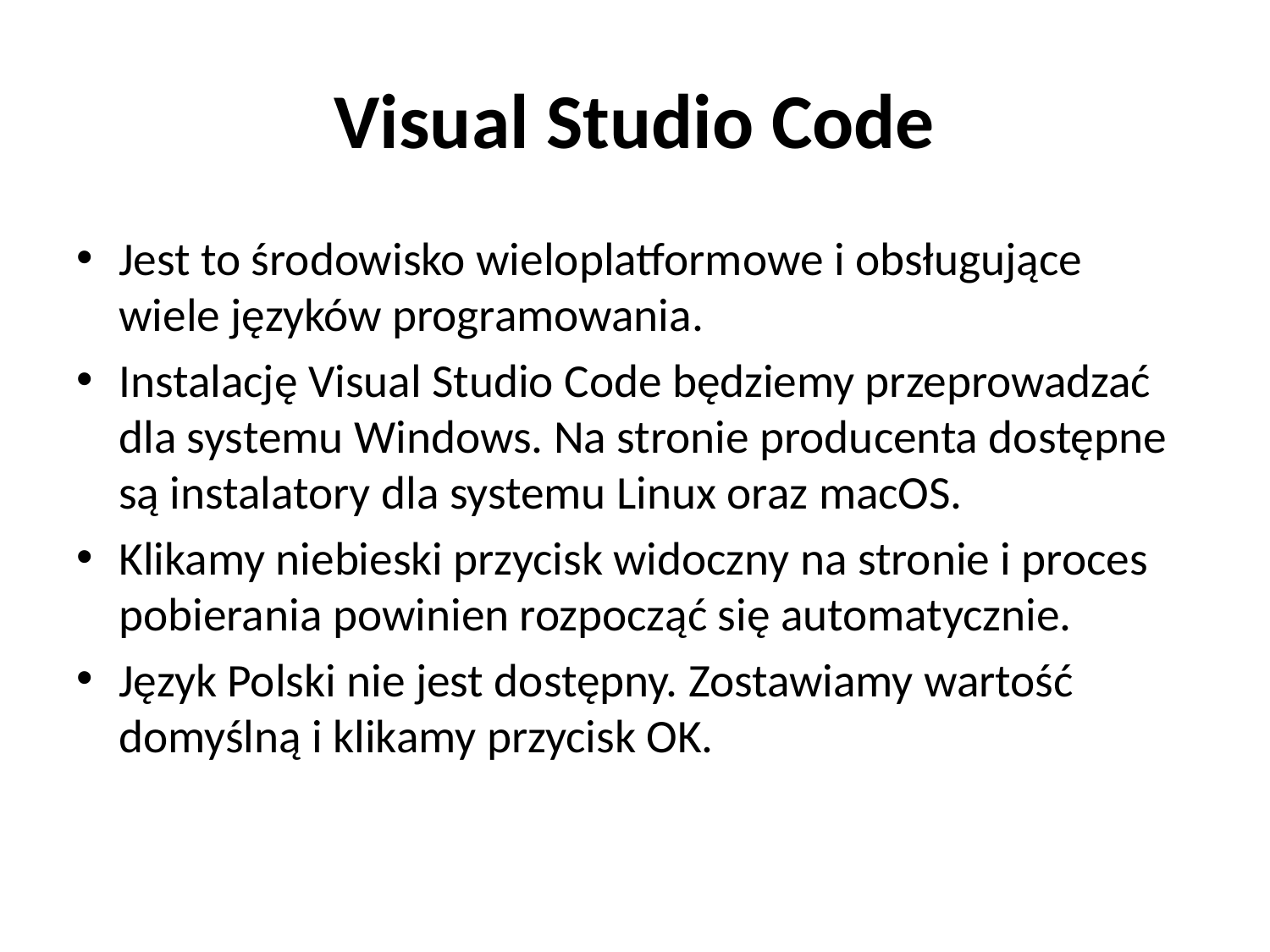

# Visual Studio Code
Jest to środowisko wieloplatformowe i obsługujące wiele języków programowania.
Instalację Visual Studio Code będziemy przeprowadzać dla systemu Windows. Na stronie producenta dostępne są instalatory dla systemu Linux oraz macOS.
Klikamy niebieski przycisk widoczny na stronie i proces pobierania powinien rozpocząć się automatycznie.
Język Polski nie jest dostępny. Zostawiamy wartość domyślną i klikamy przycisk OK.